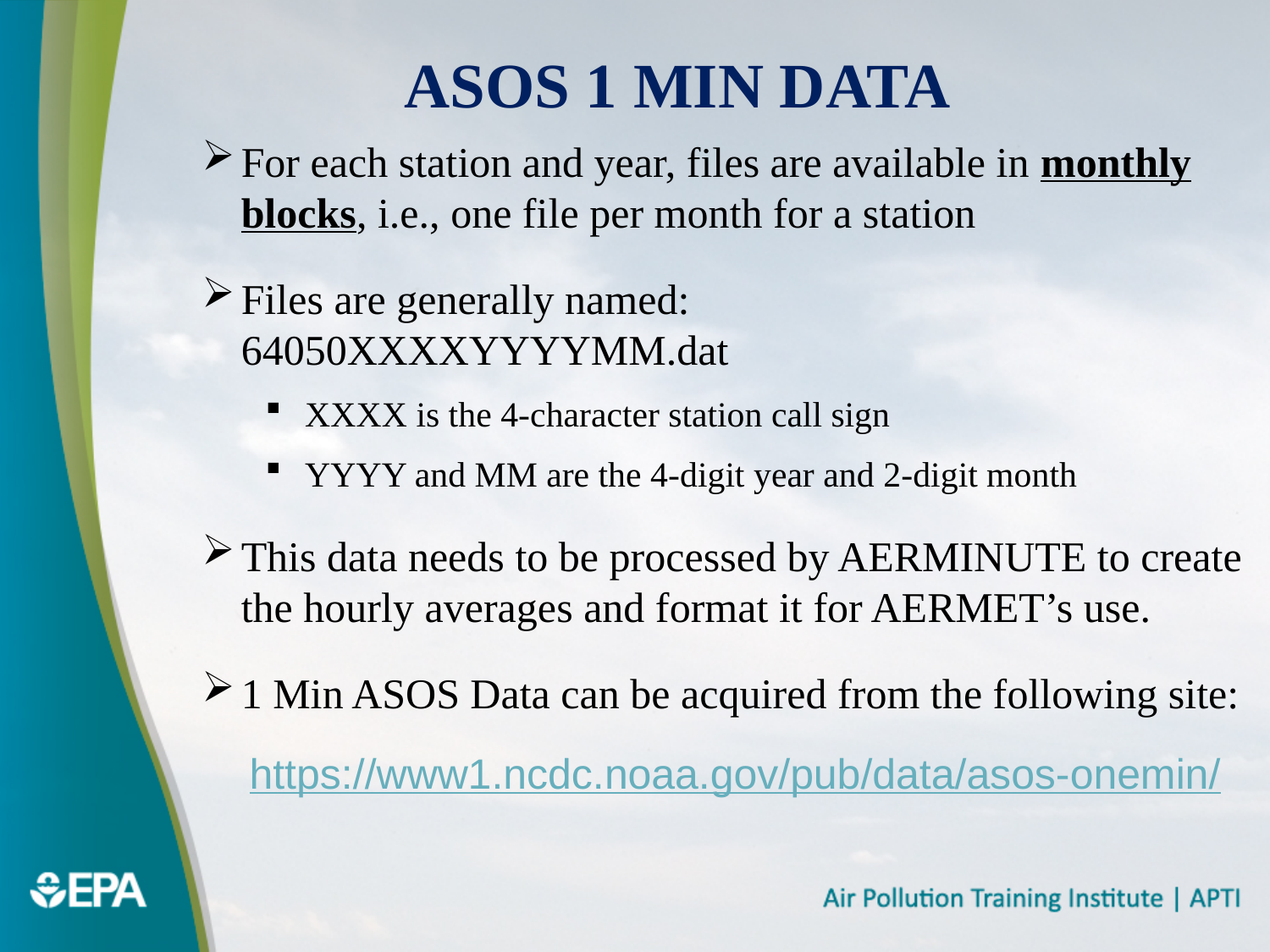

# ASOS 1 Min Data
For each station and year, files are available in monthly blocks, i.e., one file per month for a station
Files are generally named:                  	64050XXXXYYYYMM.dat
XXXX is the 4-character station call sign
YYYY and MM are the 4-digit year and 2-digit month
This data needs to be processed by AERMINUTE to create the hourly averages and format it for AERMET’s use.
1 Min ASOS Data can be acquired from the following site:

https://www1.ncdc.noaa.gov/pub/data/asos-onemin/